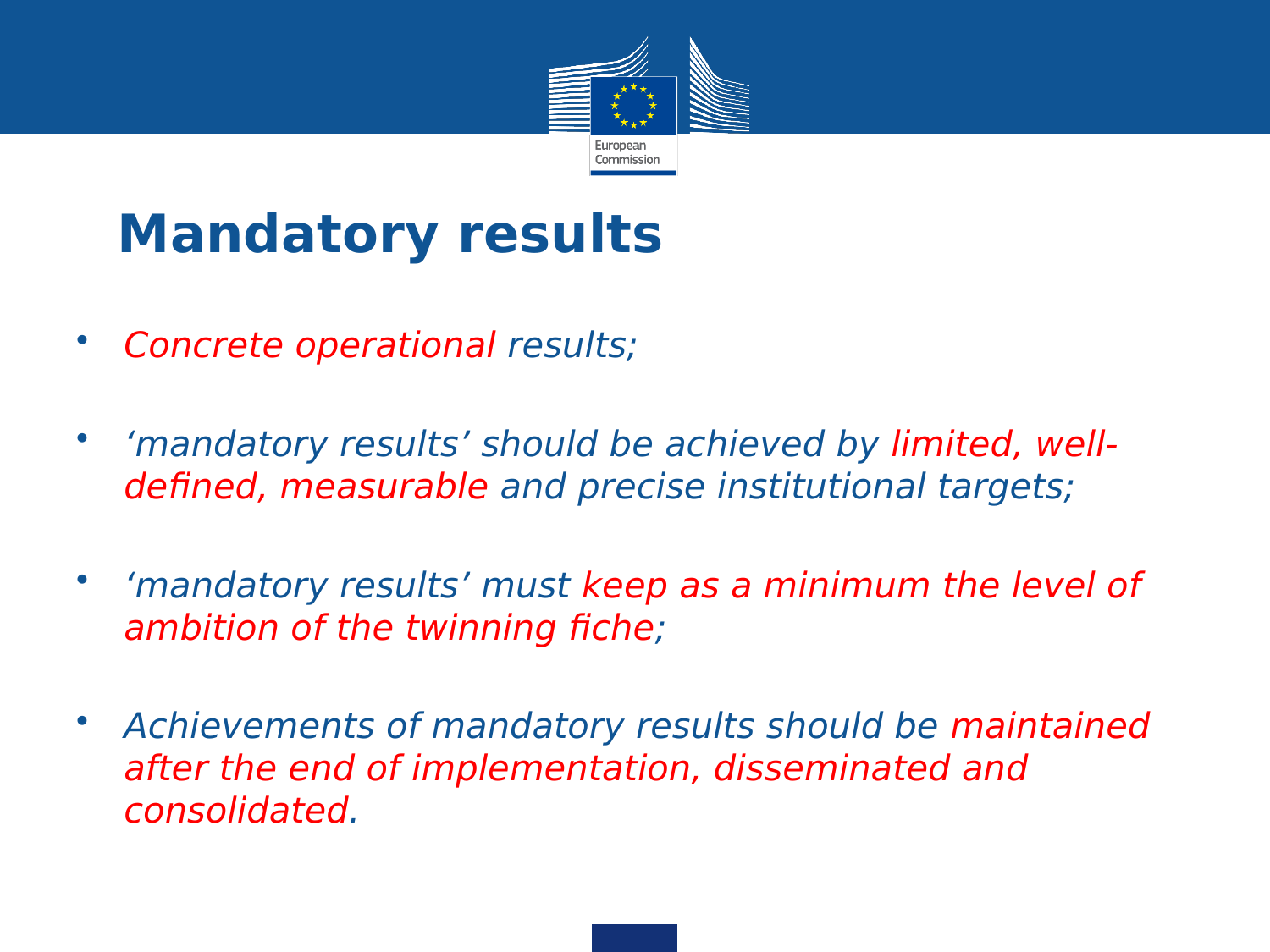

# Mandatory results
Concrete operational results;

‘mandatory results’ should be achieved by limited, well-defined, measurable and precise institutional targets;

‘mandatory results’ must keep as a minimum the level of ambition of the twinning fiche;

Achievements of mandatory results should be maintained after the end of implementation, disseminated and consolidated.